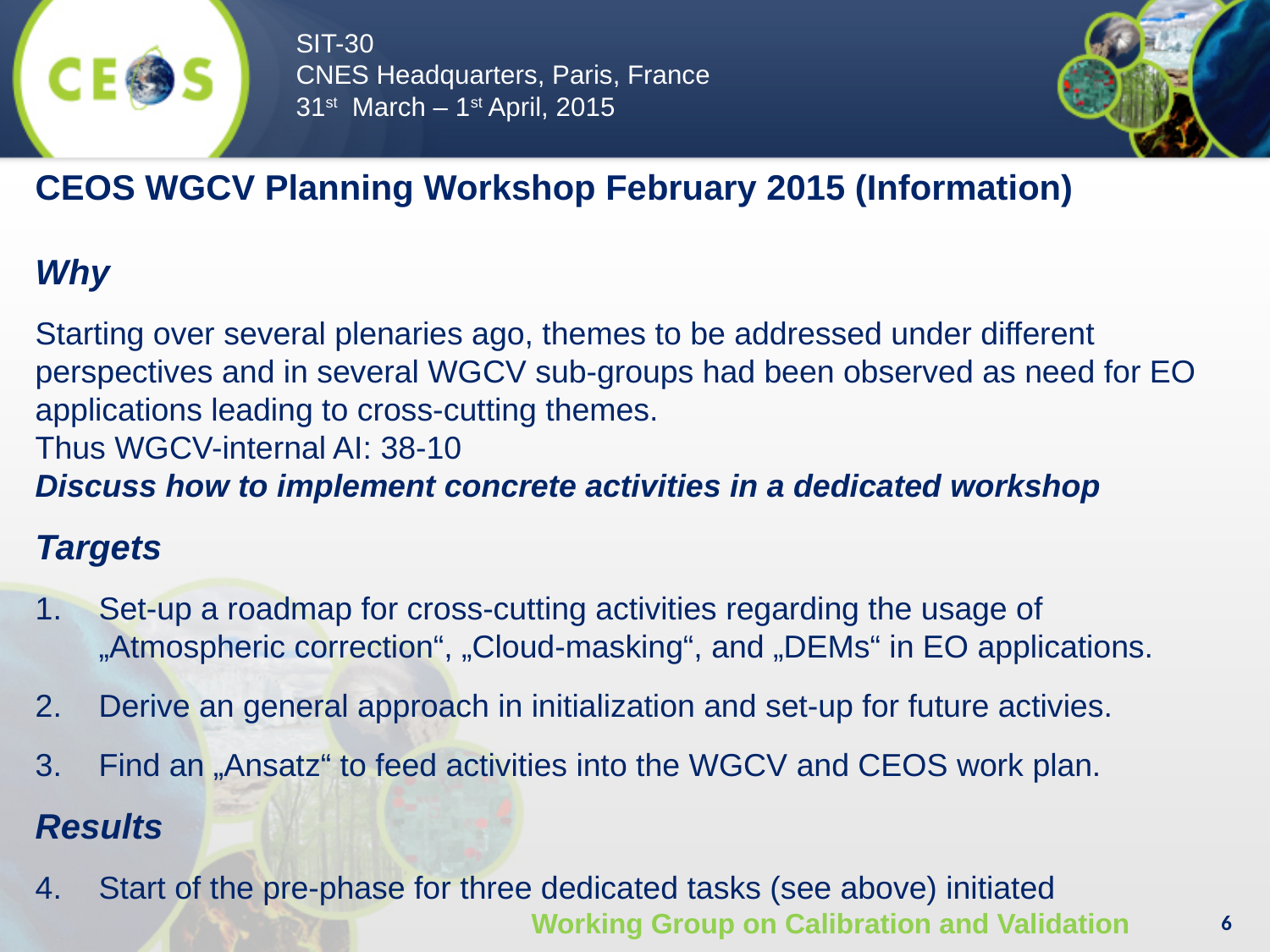

SIT-30
CNES Headquarters, Paris, France
31st  March – 1st April, 2015
CEOS WGCV Planning Workshop February 2015 (Information)

Why
Starting over several plenaries ago, themes to be addressed under different perspectives and in several WGCV sub-groups had been observed as need for EO applications leading to cross-cutting themes.
Thus WGCV-internal AI: 38-10
Discuss how to implement concrete activities in a dedicated workshop
Targets
Set-up a roadmap for cross-cutting activities regarding the usage of „Atmospheric correction“, „Cloud-masking“, and „DEMs“ in EO applications.
Derive an general approach in initialization and set-up for future activies.
Find an „Ansatz“ to feed activities into the WGCV and CEOS work plan.
Results
Start of the pre-phase for three dedicated tasks (see above) initiated
6